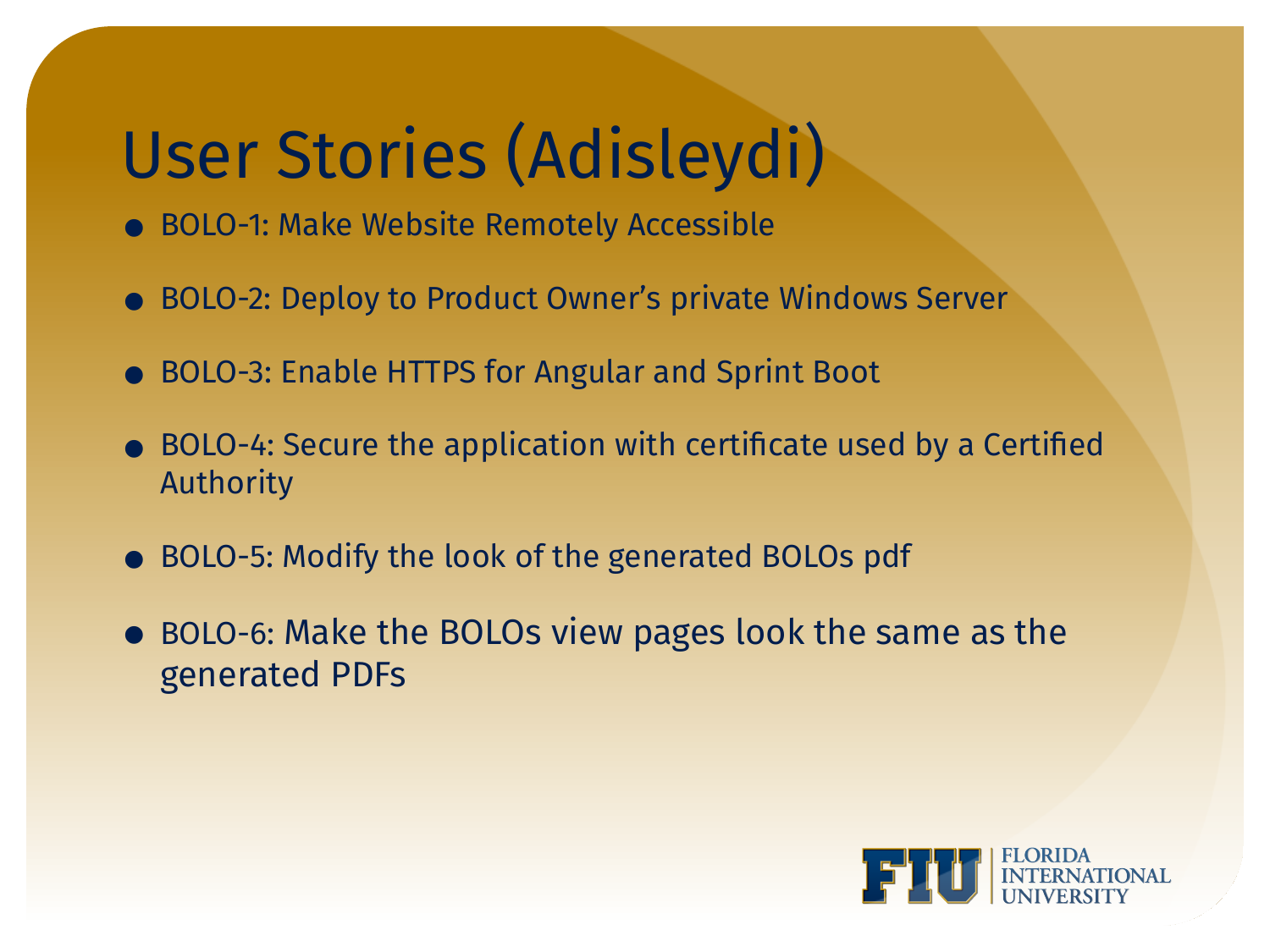

# User Stories (Adisleydi)
BOLO-1: Make Website Remotely Accessible
BOLO-2: Deploy to Product Owner’s private Windows Server
BOLO-3: Enable HTTPS for Angular and Sprint Boot
BOLO-4: Secure the application with certificate used by a Certified Authority
BOLO-5: Modify the look of the generated BOLOs pdf
BOLO-6: Make the BOLOs view pages look the same as the generated PDFs